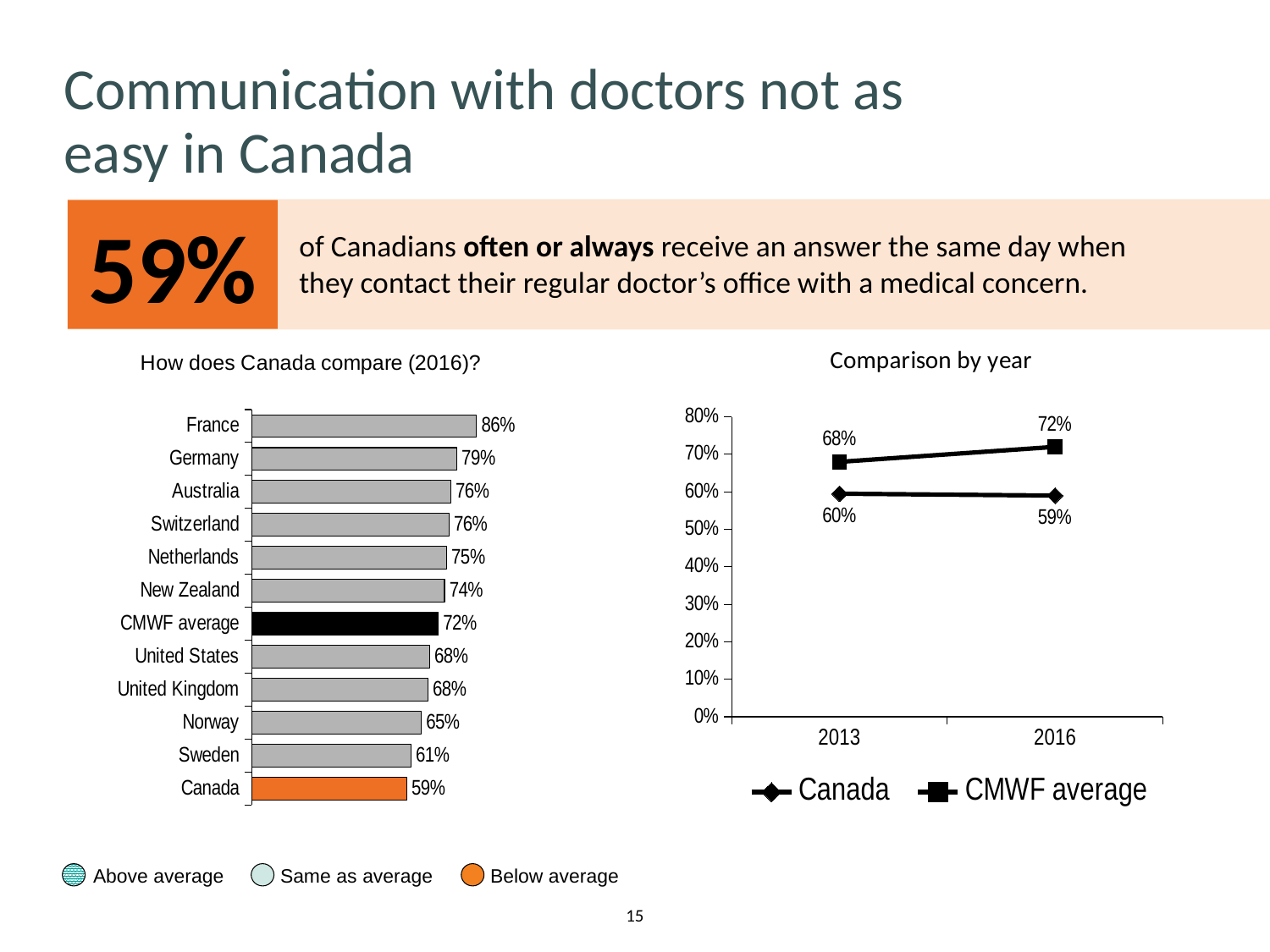

# Communication with doctors not as easy in Canada

59%
of Canadians often or always receive an answer the same day when
they contact their regular doctor’s office with a medical concern.

### Chart

| Category | Canada | CMWF average |
|---|---|---|
| 2013 | 0.595 | 0.68 |
| 2016 | 0.59 | 0.72 |

### Chart

| Category | Column2 |
|---|---|
| Canada | 0.5946488106372747 |
| Sweden | 0.6106798874576795 |
| Norway | 0.650964839421434 |
| United Kingdom | 0.675620342707573 |
| United States | 0.6827166182104231 |
| CMWF average | 0.7160368691314586 |
| New Zealand | 0.7405961278774237 |
| Netherlands | 0.7480293249357947 |
| Switzerland | 0.757680470698371 |
| Australia | 0.76453481816604 |
| Germany | 0.7873814389569777 |
| France | 0.8635528813770544 |
Below average

Above average

Same as average